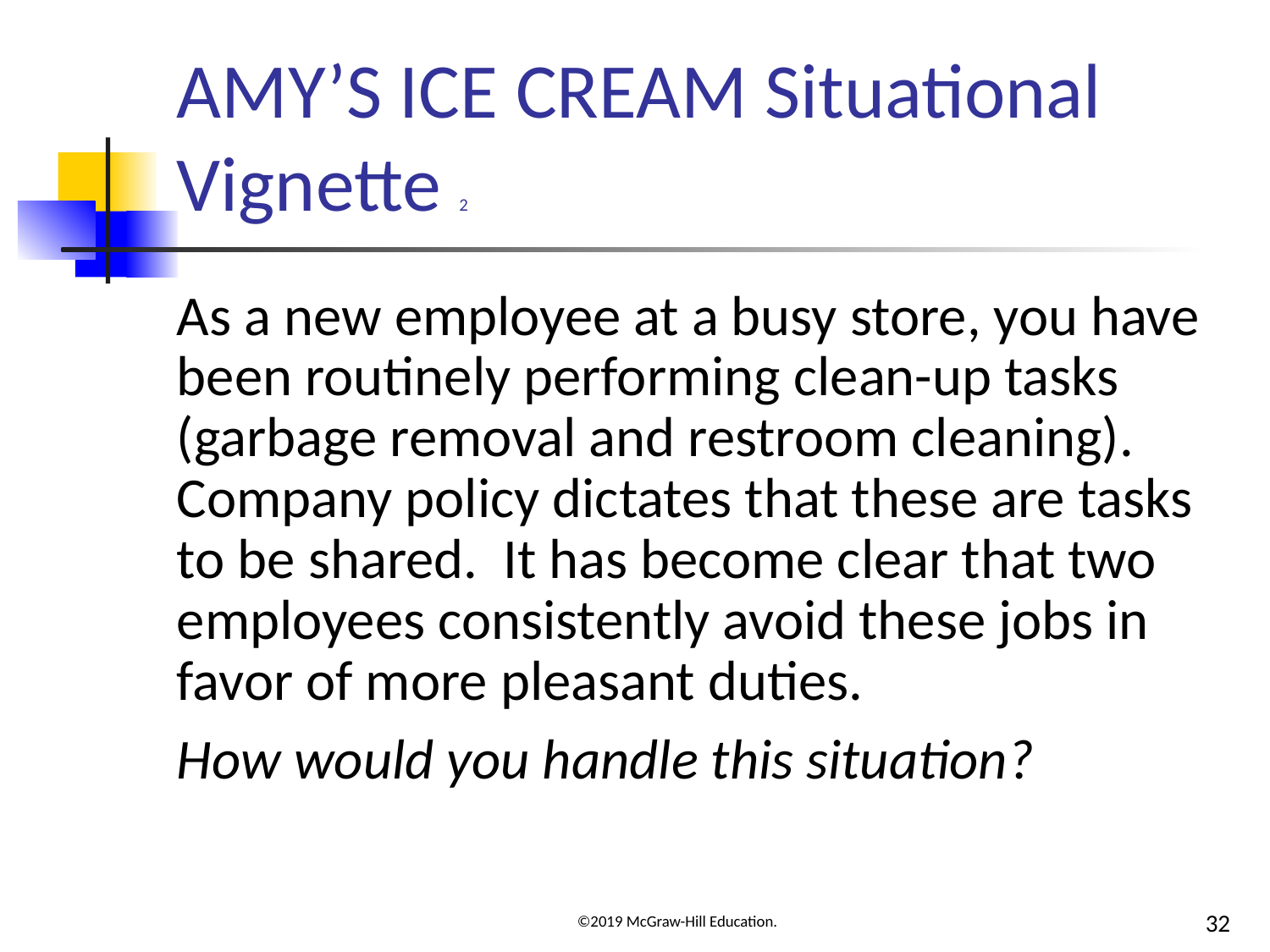

# AMY’S ICE CREAM Situational Vignette 2
As a new employee at a busy store, you have been routinely performing clean-up tasks (garbage removal and restroom cleaning). Company policy dictates that these are tasks to be shared.  It has become clear that two employees consistently avoid these jobs in favor of more pleasant duties.
How would you handle this situation?